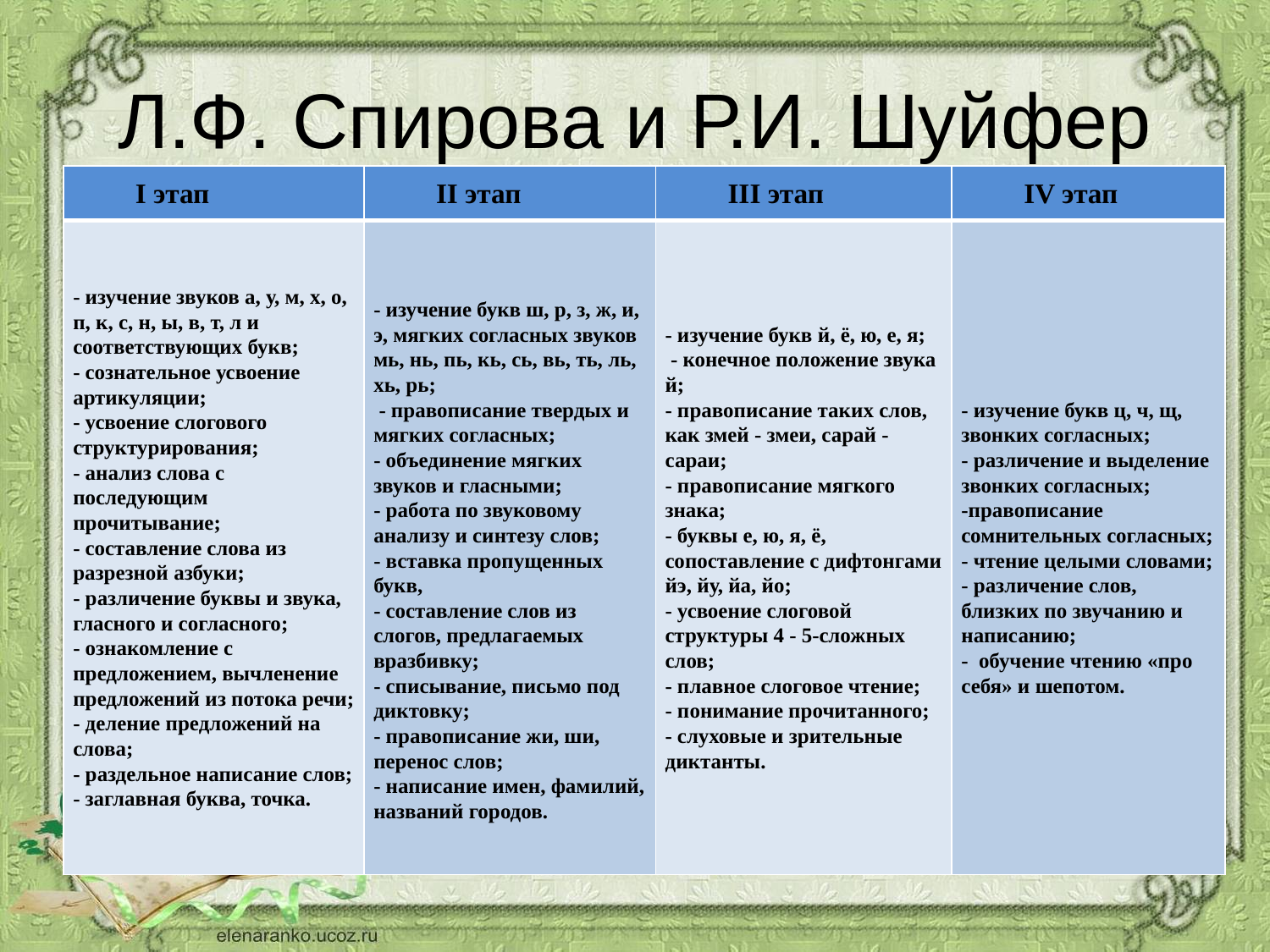

# Л.Ф. Спирова и Р.И. Шуйфер
| I этап | II этап | III этап | IV этап |
| --- | --- | --- | --- |
| - изучение звуков а, у, м, х, о, п, к, с, н, ы, в, т, л и соответствующих букв; - сознательное усвоение артикуляции; - усвоение слогового структурирования; - анализ слова с последующим прочитывание; - составление слова из разрезной азбуки; - различение буквы и звука, гласного и согласного; - ознакомление с предложением, вычленение предложений из потока речи; - деление предложений на слова; - раздельное написание слов; - заглавная буква, точка. | - изучение букв ш, р, з, ж, и, э, мягких согласных звуков мь, нь, пь, кь, сь, вь, ть, ль, хь, рь; - правописание твердых и мягких согласных; - объединение мягких звуков и гласными; - работа по звуковому анализу и синтезу слов; - вставка пропущенных букв, - составление слов из слогов, предлагаемых вразбивку; - списывание, письмо под диктовку; - правописание жи, ши, перенос слов; - написание имен, фамилий, названий городов. | - изучение букв й, ё, ю, е, я; - конечное положение звука й; - правописание таких слов, как змей - змеи, сарай - сараи; - правописание мягкого знака; - буквы е, ю, я, ё, сопоставление с дифтонгами йэ, йу, йа, йо; - усвоение слоговой структуры 4 - 5-сложных слов; - плавное слоговое чтение; - понимание прочитанного; - слуховые и зрительные диктанты. | - изучение букв ц, ч, щ, звонких согласных; - различение и выделение звонких согласных; -правописание сомнительных согласных; - чтение целыми словами; - различение слов, близких по звучанию и написанию; - обучение чтению «про себя» и шепотом. |